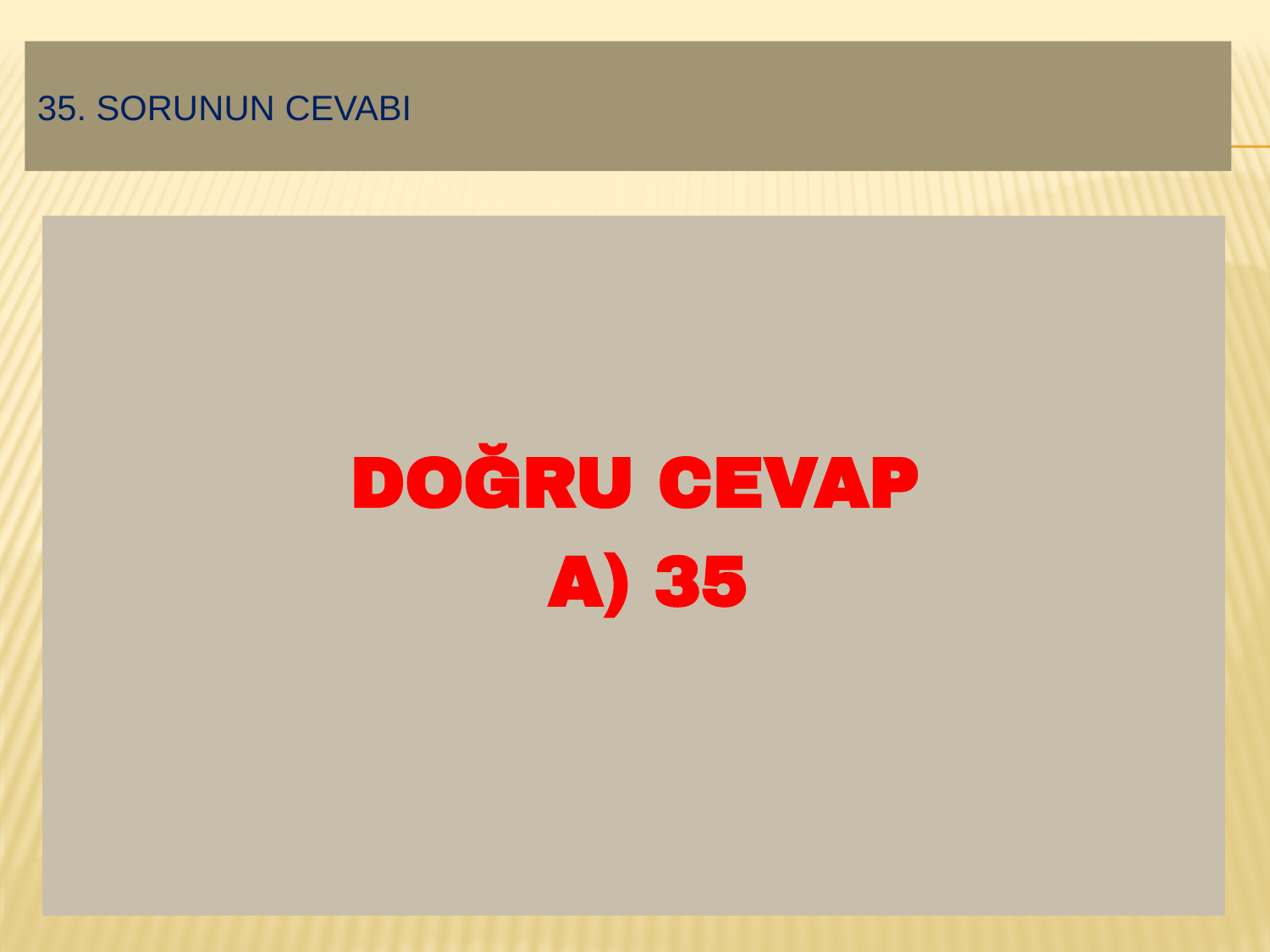

# 35. soruNUN CEVABI

               DOĞRU CEVAP
                     A) 35